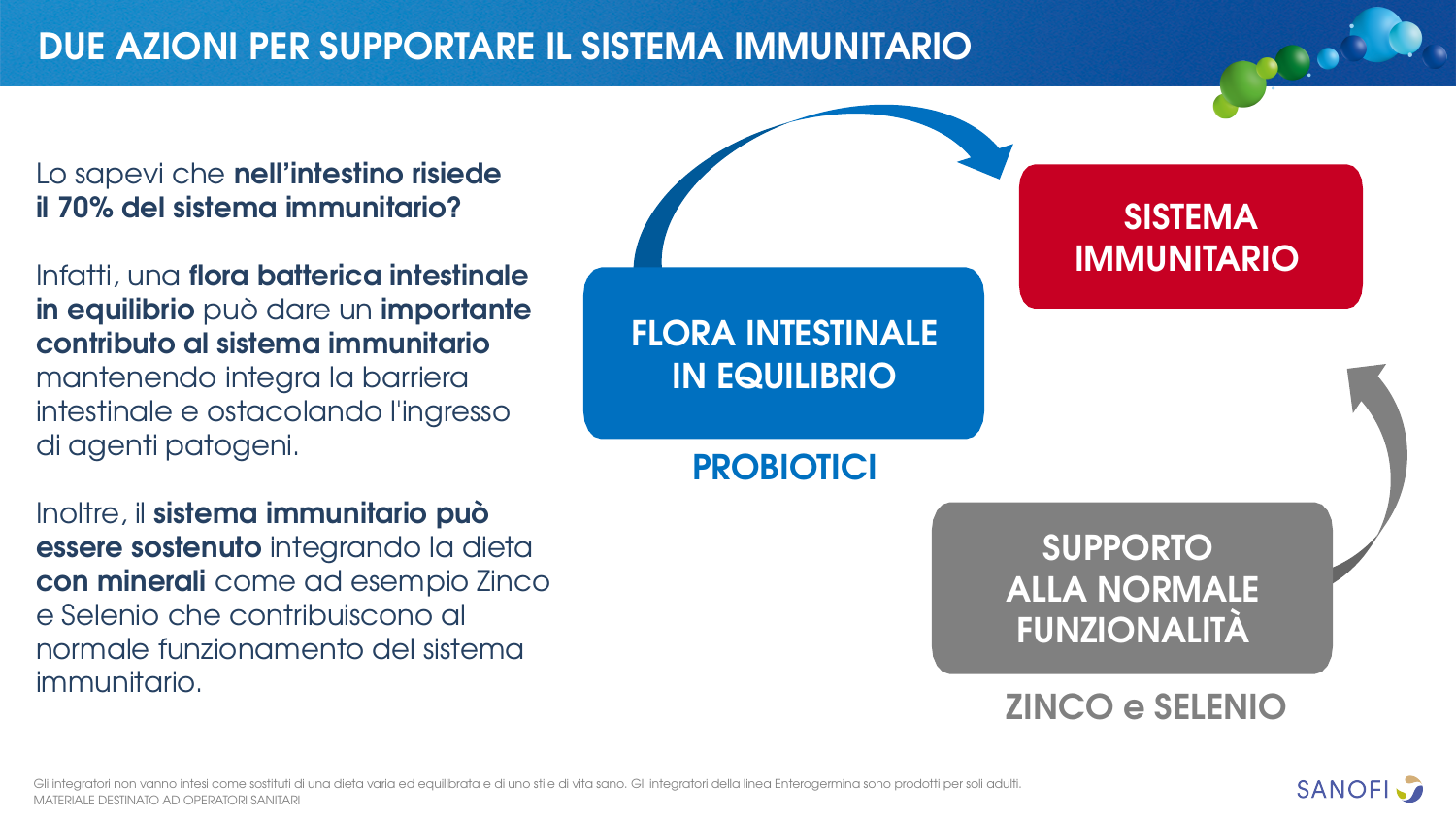

DUE AZIONI PER SUPPORTARE IL SISTEMA IMMUNITARIO
Lo sapevi che nell’intestino risiede
il 70% del sistema immunitario?

Infatti, una flora batterica intestinale
in equilibrio può dare un importante contributo al sistema immunitario mantenendo integra la barriera intestinale e ostacolando l'ingresso
di agenti patogeni.

Inoltre, il sistema immunitario può essere sostenuto integrando la dieta con minerali come ad esempio Zinco e Selenio che contribuiscono al normale funzionamento del sistema immunitario.
SISTEMA IMMUNITARIO

FLORA INTESTINALE
IN EQUILIBRIO

PROBIOTICI
SUPPORTO
ALLA NORMALE FUNZIONALITÀ
ZINCO e SELENIO